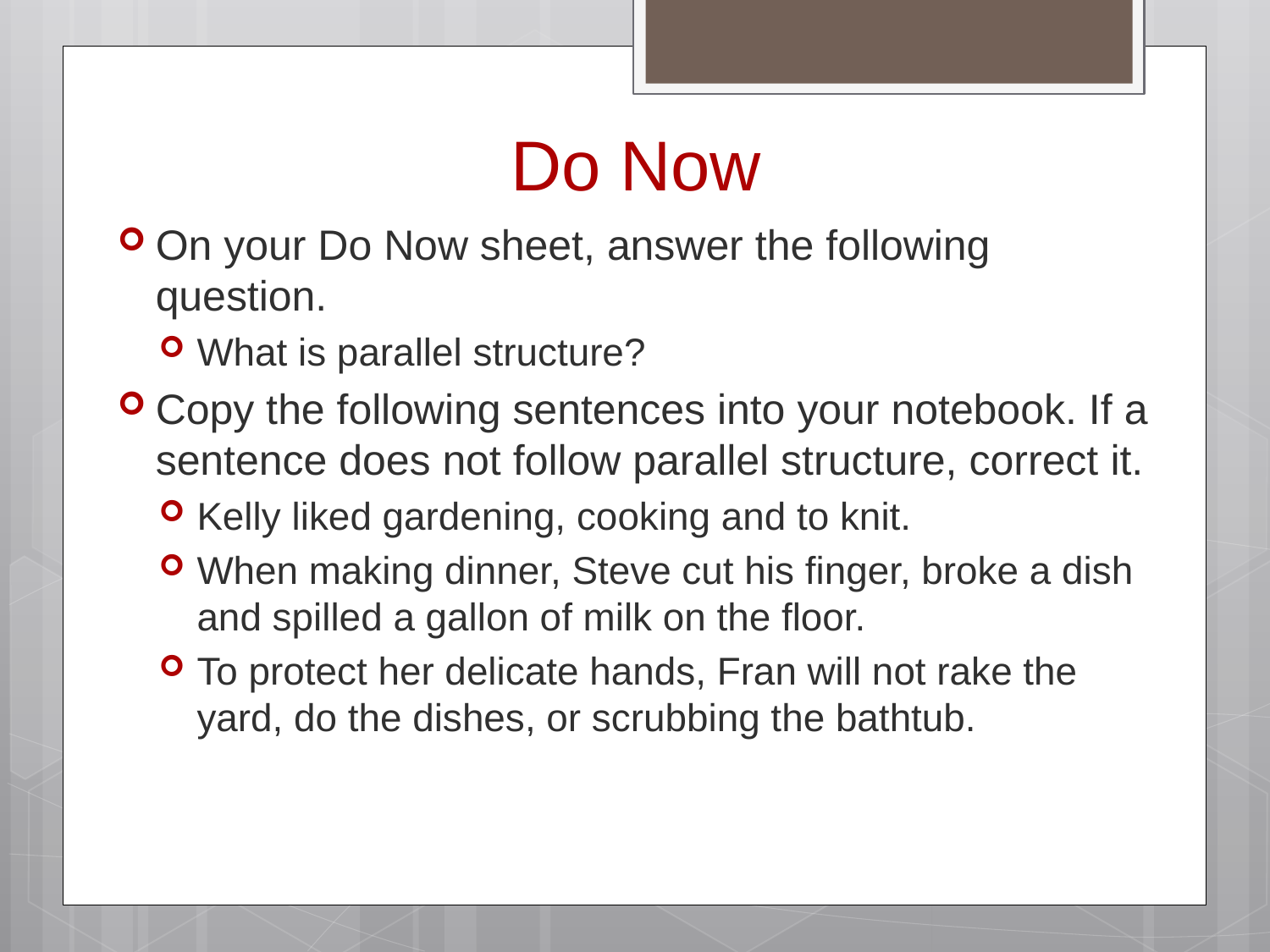

# Do Now
On your Do Now sheet, answer the following question.
What is parallel structure?
Copy the following sentences into your notebook. If a sentence does not follow parallel structure, correct it.
Kelly liked gardening, cooking and to knit.
When making dinner, Steve cut his finger, broke a dish and spilled a gallon of milk on the floor.
To protect her delicate hands, Fran will not rake the yard, do the dishes, or scrubbing the bathtub.